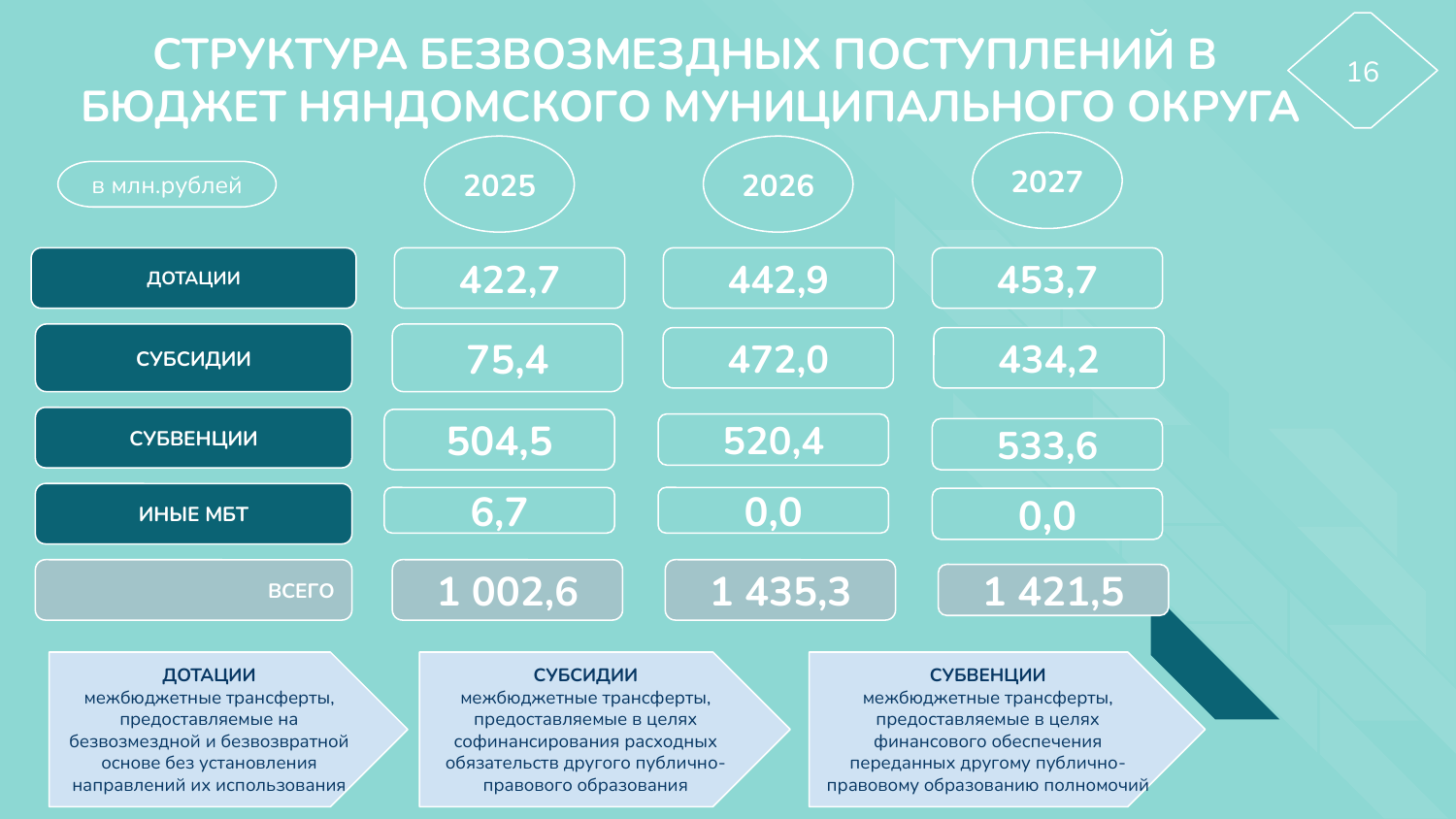

СТРУКТУРА БЕЗВОЗМЕЗДНЫХ ПОСТУПЛЕНИЙ В
БЮДЖЕТ НЯНДОМСКОГО МУНИЦИПАЛЬНОГО ОКРУГА
16
2027
2025
2026
в млн.рублей
ДОТАЦИИ
422,7
442,9
453,7
СУБСИДИИ
75,4
472,0
434,2
СУБВЕНЦИИ
504,5
520,4
533,6
ИНЫЕ МБТ
6,7
0,0
0,0
ВСЕГО
1 002,6
1 435,3
1 421,5
ДОТАЦИИ
межбюджетные трансферты, предоставляемые на безвозмездной и безвозвратной основе без установления направлений их использования
СУБСИДИИ
межбюджетные трансферты, предоставляемые в целях софинансирования расходных обязательств другого публично-правового образования
СУБВЕНЦИИ
межбюджетные трансферты, предоставляемые в целях финансового обеспечения переданных другому публично- правовому образованию полномочий